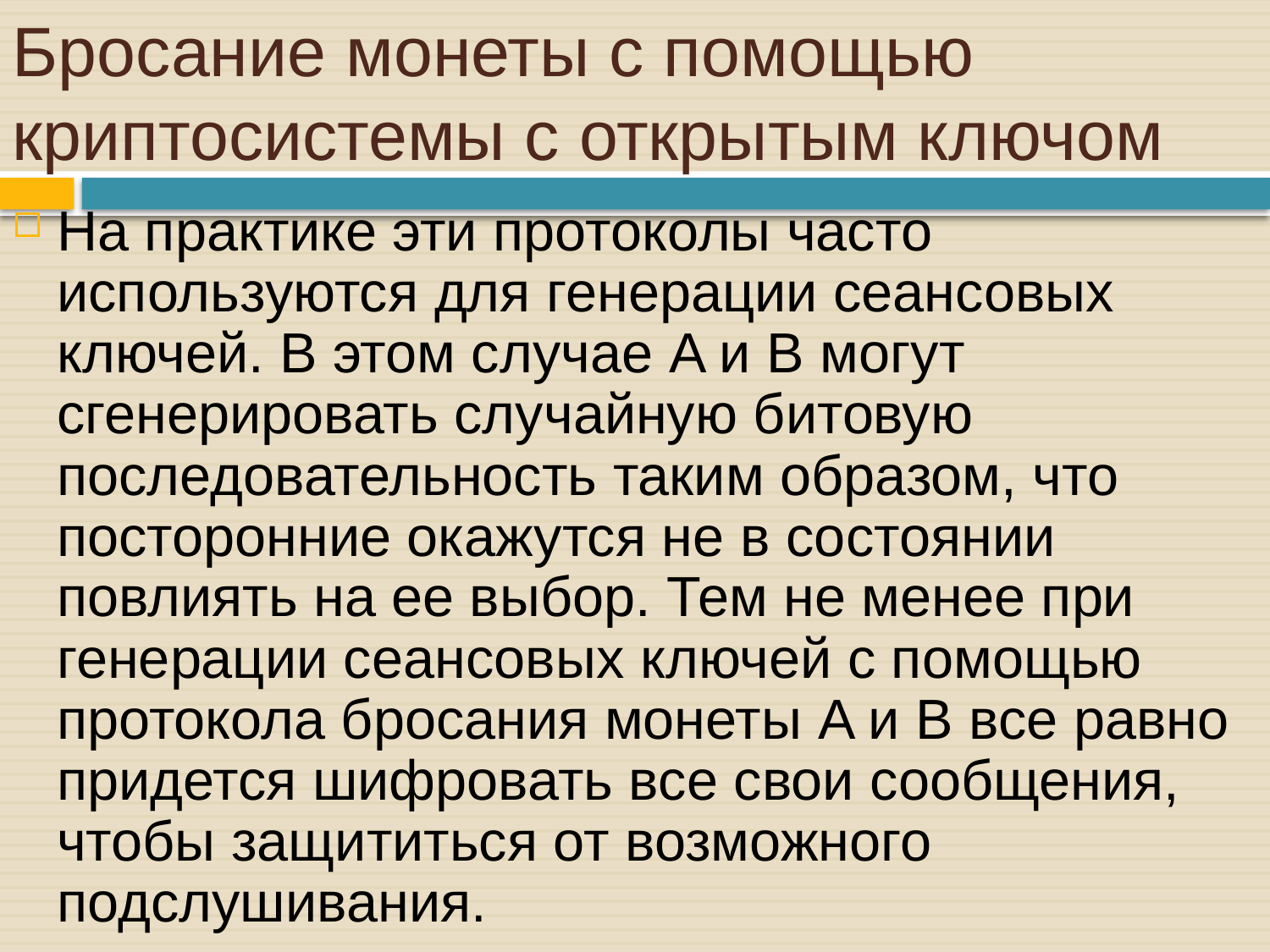

# Бросание монеты с помощью криптосистемы с открытым ключом
На практике эти протоколы часто используются для генерации сеансовых ключей. В этом случае A и B могут сгенерировать случайную битовую последовательность таким образом, что посторонние окажутся не в состоянии повлиять на ее выбор. Тем не менее при генерации сеансовых ключей с помощью протокола бросания монеты A и B все равно придется шифровать все свои сообщения, чтобы защититься от возможного подслушивания.